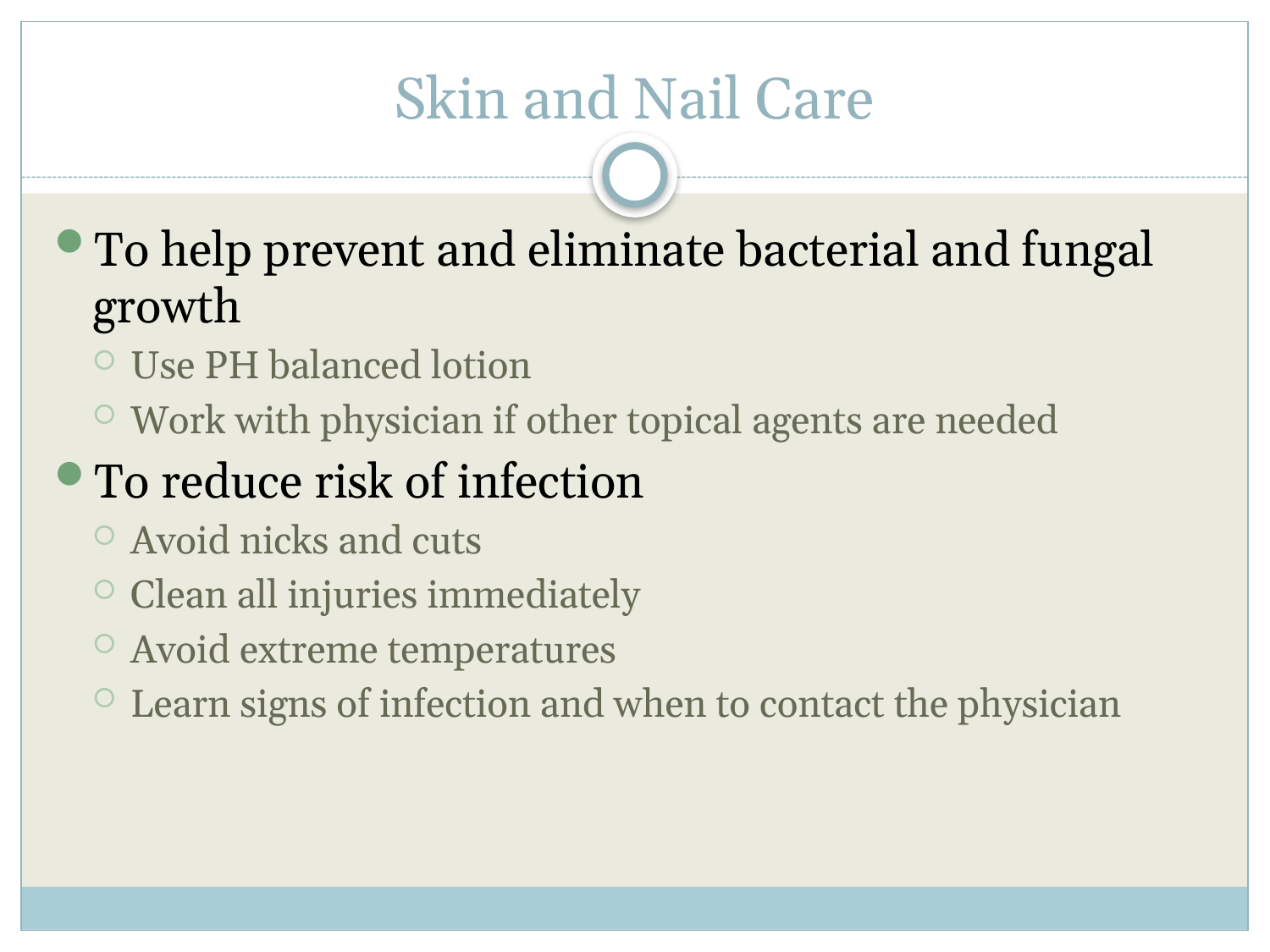

# Skin and Nail Care
To help prevent and eliminate bacterial and fungal growth
Use PH balanced lotion
Work with physician if other topical agents are needed
To reduce risk of infection
Avoid nicks and cuts
Clean all injuries immediately
Avoid extreme temperatures
Learn signs of infection and when to contact the physician